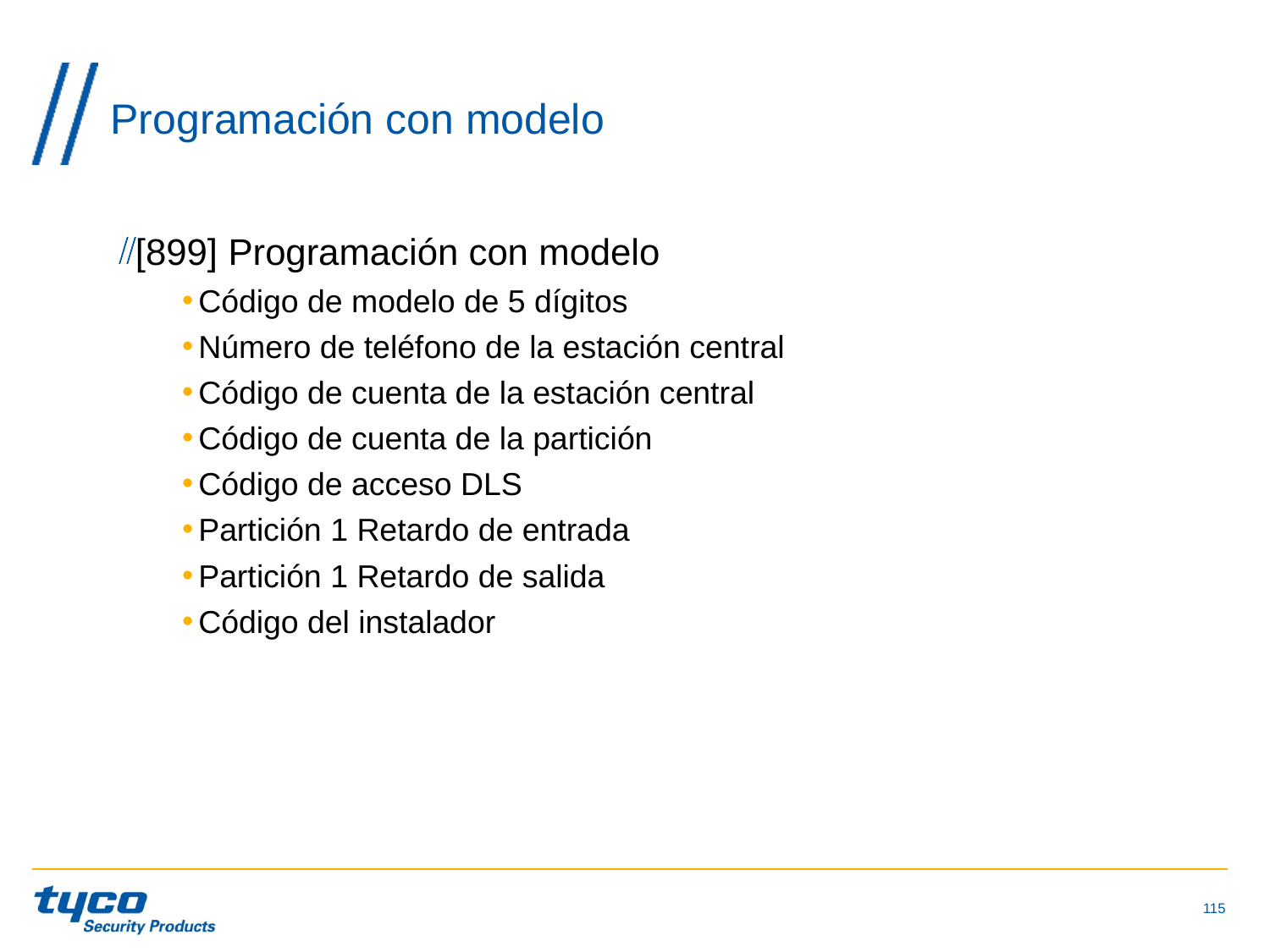

# Programación con modelo
[899] Programación con modelo
Código de modelo de 5 dígitos
Número de teléfono de la estación central
Código de cuenta de la estación central
Código de cuenta de la partición
Código de acceso DLS
Partición 1 Retardo de entrada
Partición 1 Retardo de salida
Código del instalador
115